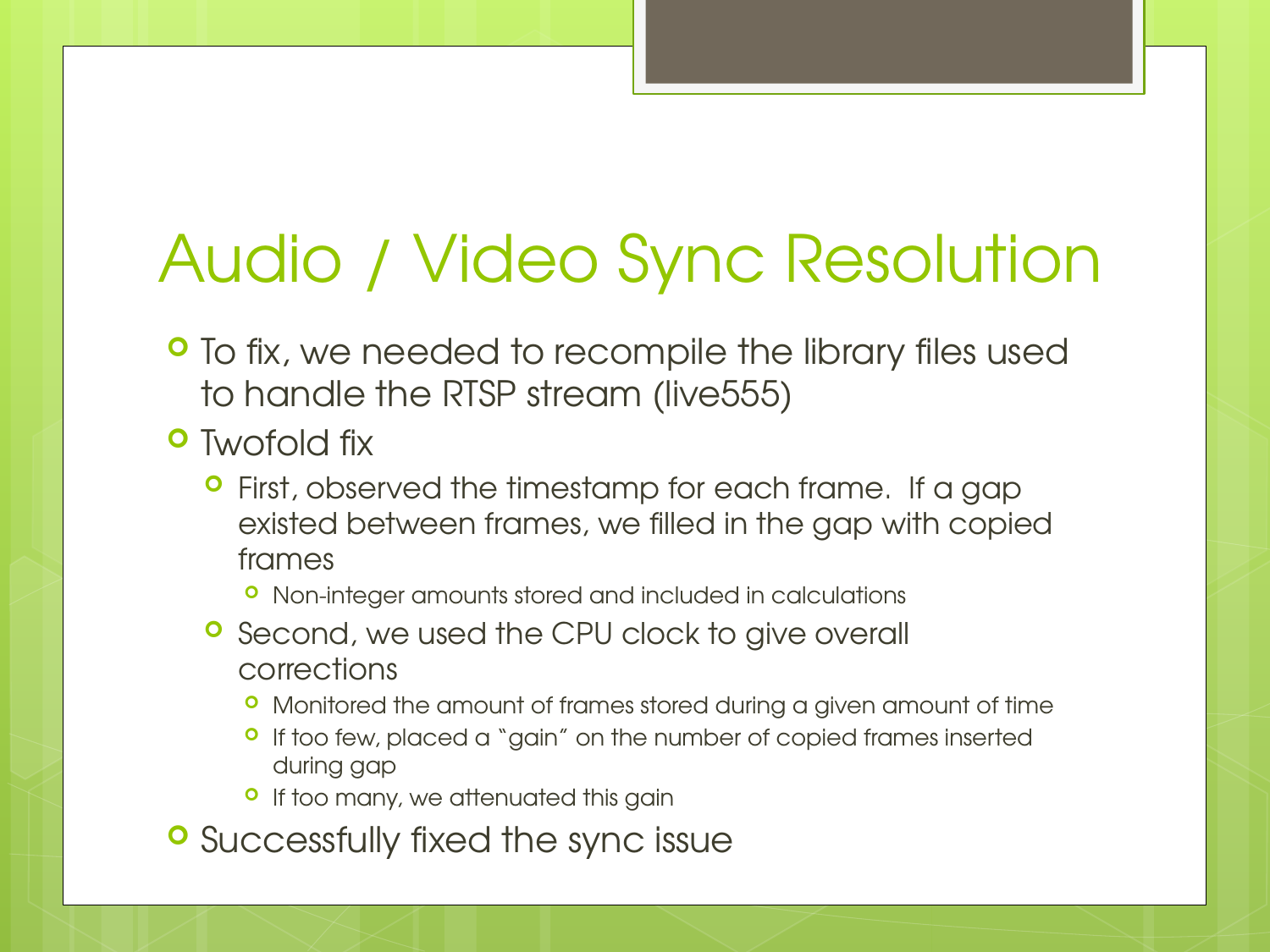

# Audio / Video Sync Resolution
To fix, we needed to recompile the library files used to handle the RTSP stream (live555)
Twofold fix
First, observed the timestamp for each frame.  If a gap existed between frames, we filled in the gap with copied frames
Non-integer amounts stored and included in calculations
Second, we used the CPU clock to give overall corrections
Monitored the amount of frames stored during a given amount of time
If too few, placed a “gain” on the number of copied frames inserted during gap
If too many, we attenuated this gain
Successfully fixed the sync issue